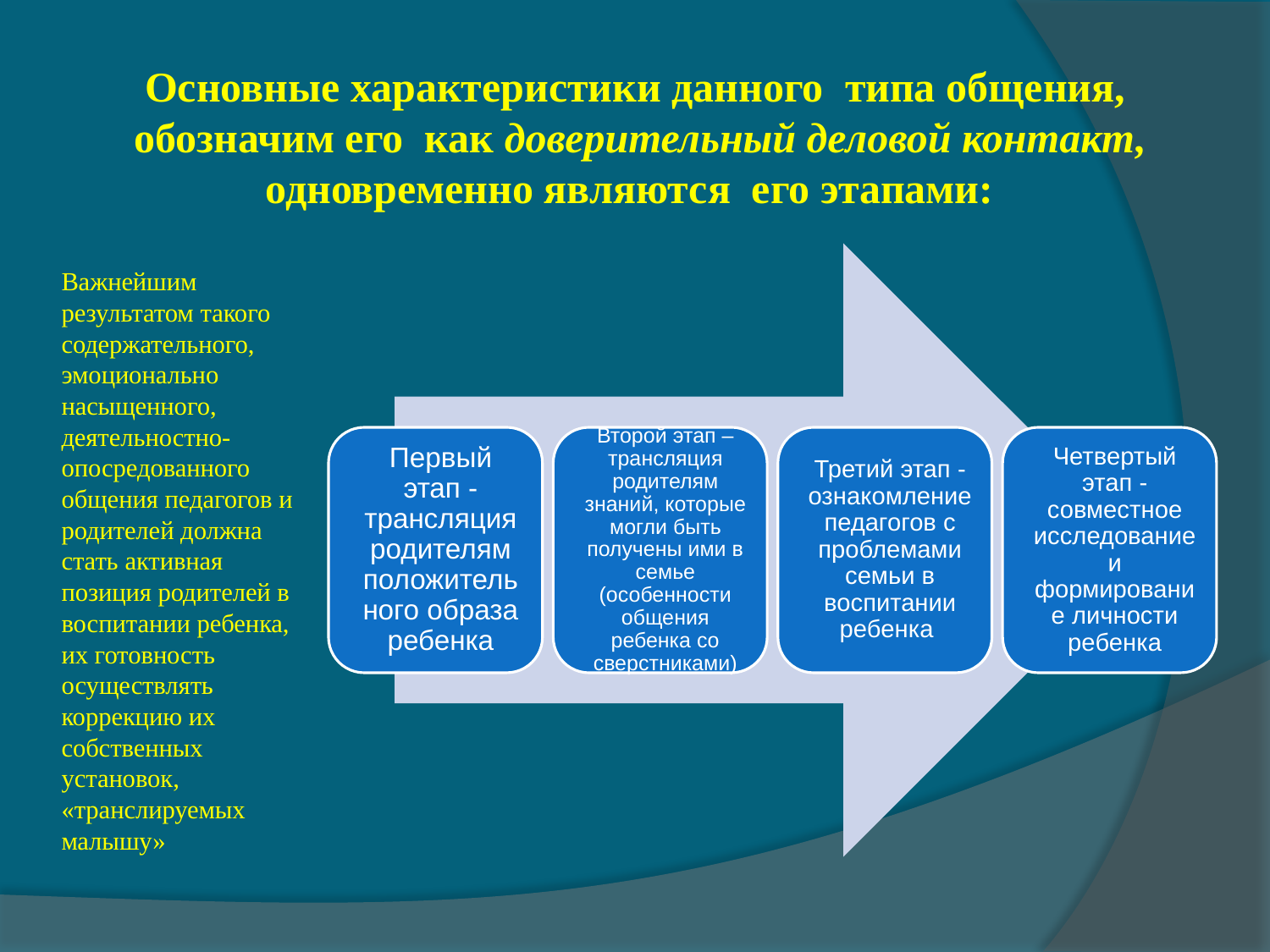

# Основные характеристики данного  типа общения, обозначим его  как доверительный деловой контакт, одновременно являются  его этапами:
Важнейшим результатом такого содержательного, эмоционально насыщенного, деятельностно-опосредованного общения педагогов и родителей должна стать активная позиция родителей в воспитании ребенка, их готовность осуществлять коррекцию их собственных установок, «транслируемых малышу»

Первый этап - трансляция родителям положительного образа ребенка
Второй этап – трансляция родителям знаний, которые могли быть получены ими в семье (особенности общения ребенка со сверстниками)
Третий этап - ознакомление педагогов с проблемами семьи в воспитании ребенка
Четвертый этап - совместное исследование и формирование личности ребенка